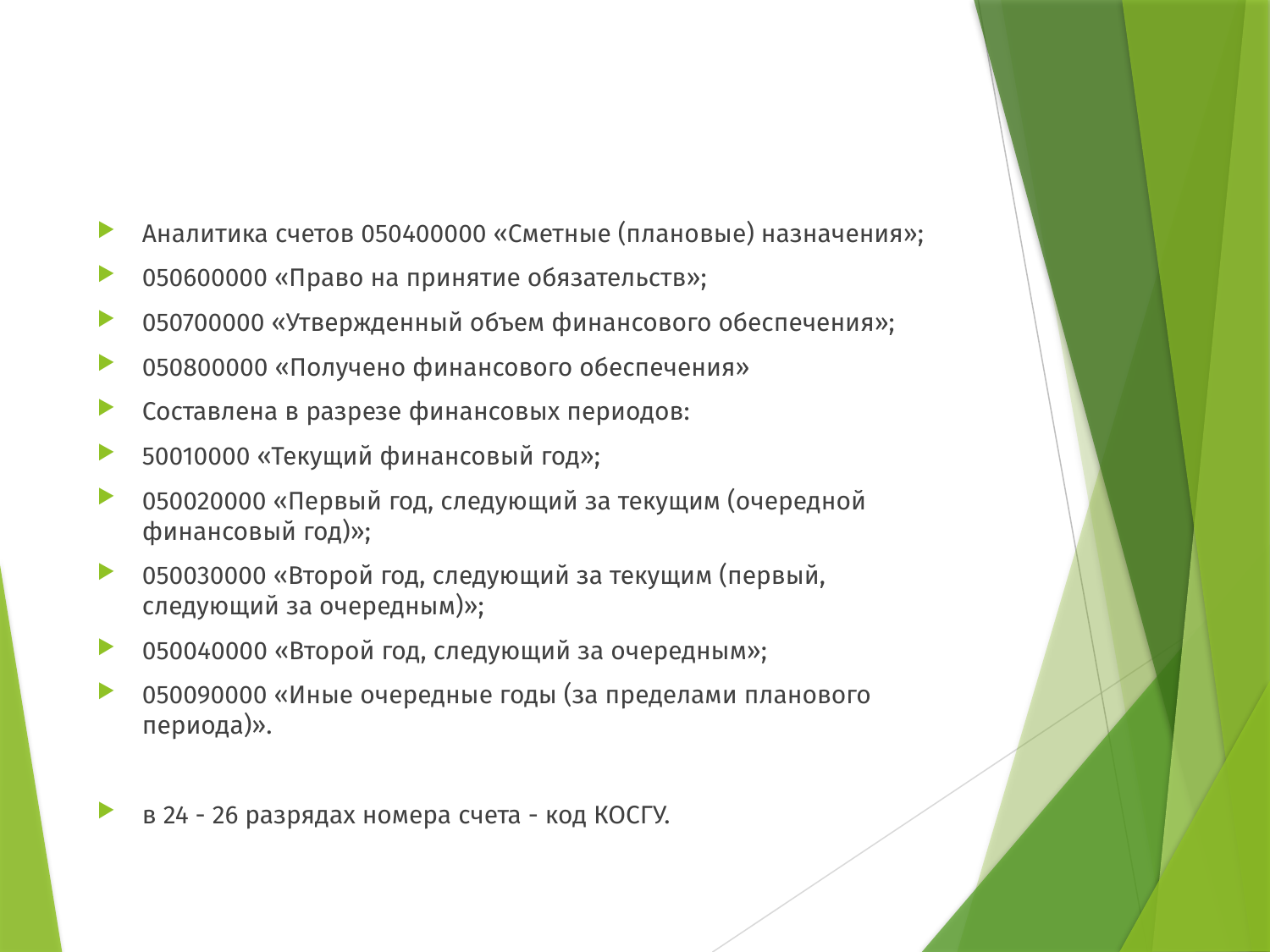

#

Аналитика счетов 050400000 «Сметные (плановые) назначения»;
050600000 «Право на принятие обязательств»;
050700000 «Утвержденный объем финансового обеспечения»;
050800000 «Получено финансового обеспечения»
Составлена в разрезе финансовых периодов:
50010000 «Текущий финансовый год»;
050020000 «Первый год, следующий за текущим (очередной финансовый год)»;
050030000 «Второй год, следующий за текущим (первый, следующий за очередным)»;
050040000 «Второй год, следующий за очередным»;
050090000 «Иные очередные годы (за пределами планового периода)».

в 24 - 26 разрядах номера счета - код КОСГУ.